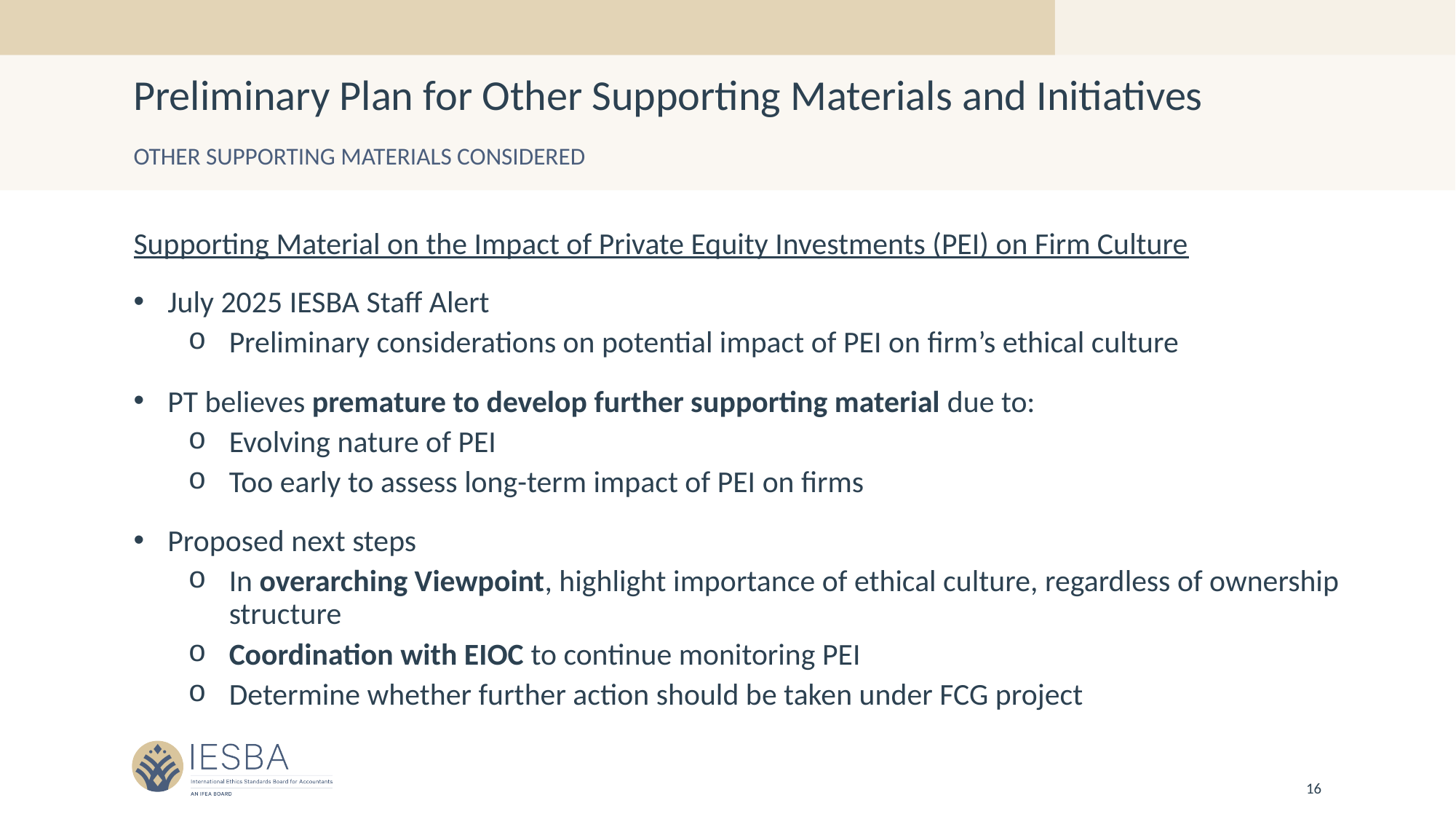

# Preliminary Plan for Other Supporting Materials and Initiatives
Other supporting materials considered
Supporting Material on the Impact of Private Equity Investments (PEI) on Firm Culture
July 2025 IESBA Staff Alert
Preliminary considerations on potential impact of PEI on firm’s ethical culture
PT believes premature to develop further supporting material due to:
Evolving nature of PEI
Too early to assess long-term impact of PEI on firms
Proposed next steps
In overarching Viewpoint, highlight importance of ethical culture, regardless of ownership structure
Coordination with EIOC to continue monitoring PEI
Determine whether further action should be taken under FCG project

16